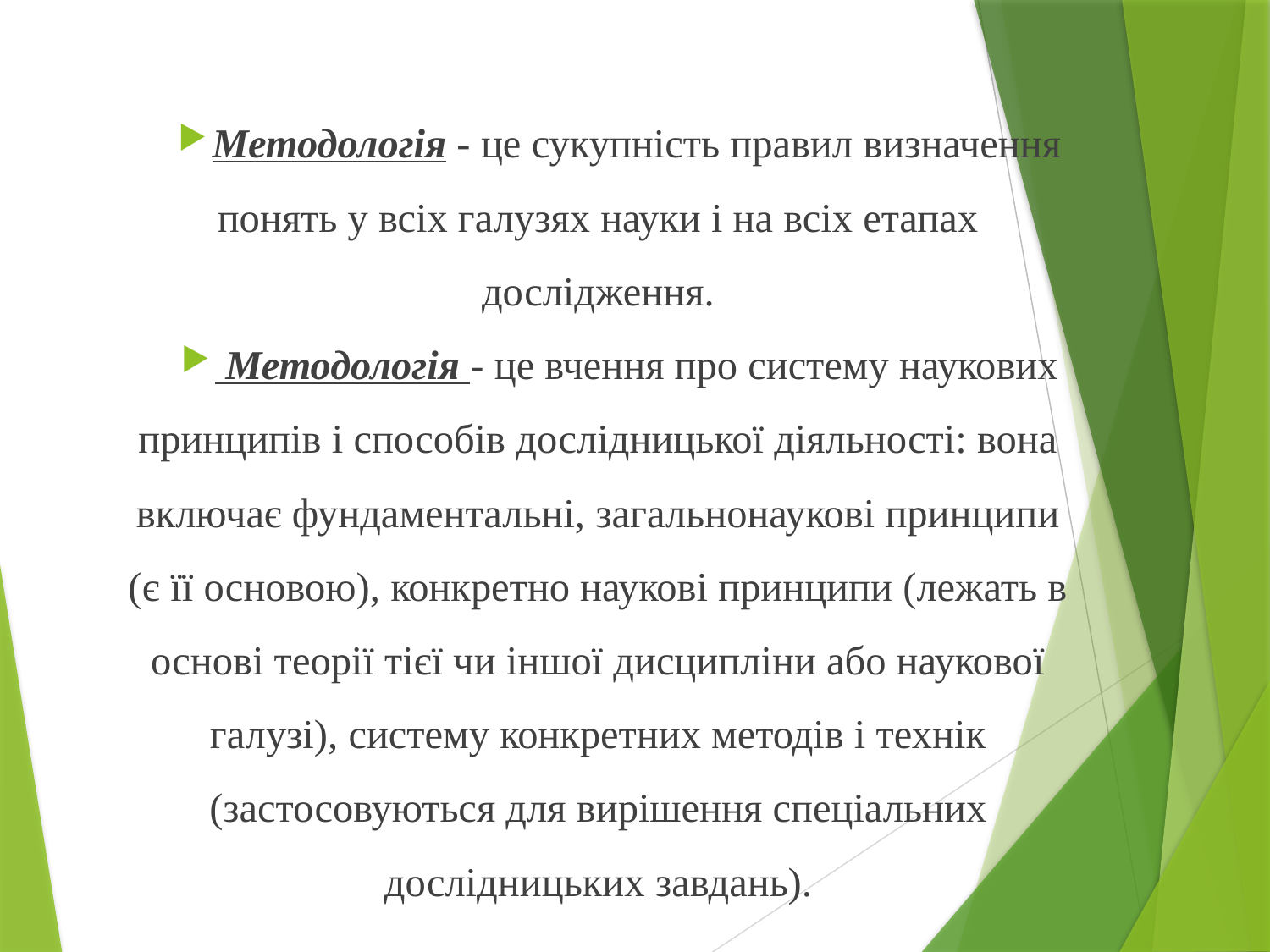

Методологія - це сукупність правил визначення понять у всіх галузях науки і на всіх етапах дослідження.
 Методологія - це вчення про систему наукових принципів і способів дослідницької діяльності: вона включає фундаментальні, загальнонаукові принципи (є її основою), конкретно наукові принципи (лежать в основі теорії тієї чи іншої дисципліни або наукової галузі), систему конкретних методів і технік (застосовуються для вирішення спеціальних дослідницьких завдань).